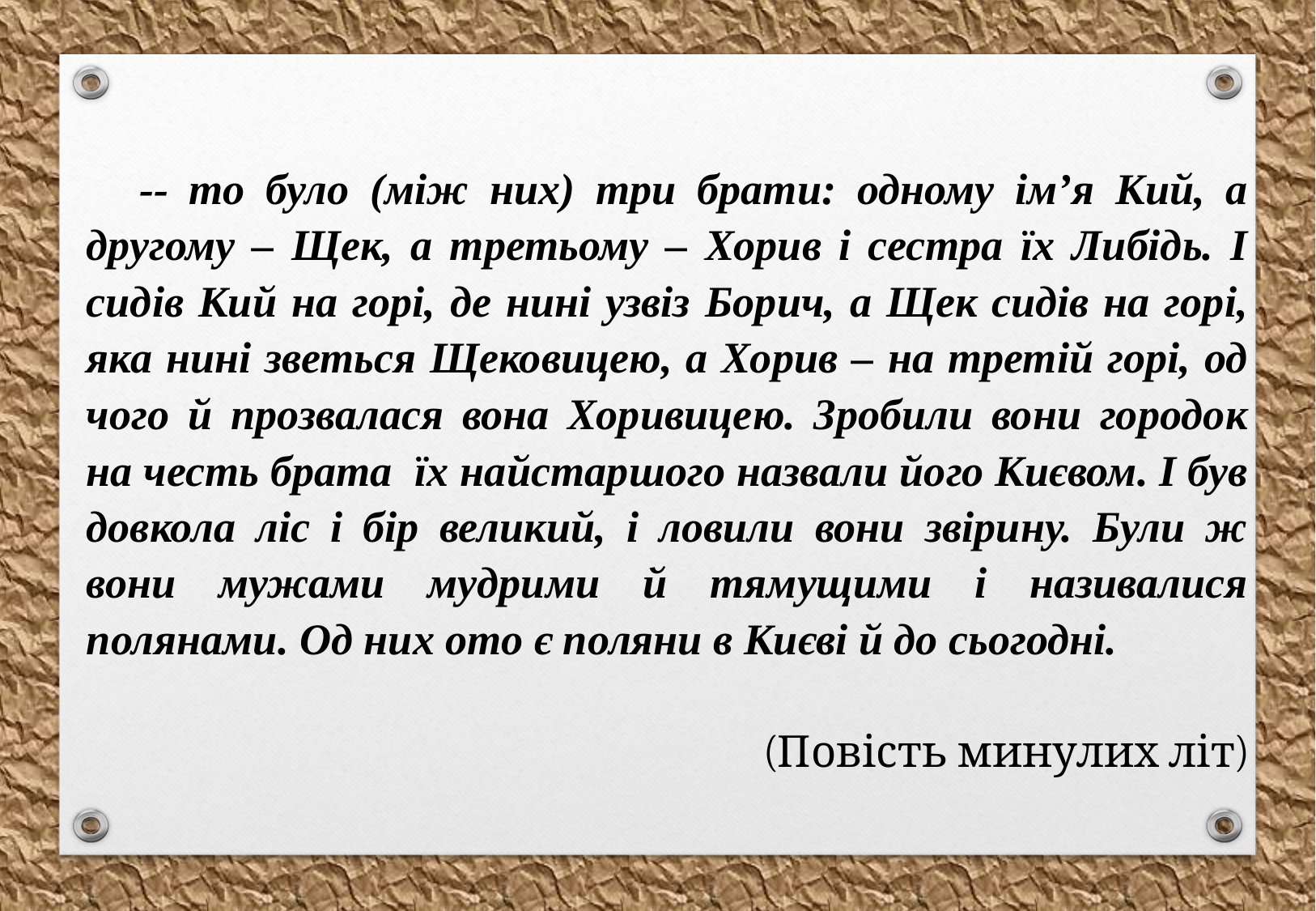

-- то було (між них) три брати: одному ім’я Кий, а другому – Щек, а третьому – Хорив і сестра їх Либідь. І сидів Кий на горі, де нині узвіз Борич, а Щек сидів на горі, яка нині зветься Щековицею, а Хорив – на третій горі, од чого й прозвалася вона Хоривицею. Зробили вони городок на честь брата  їх найстаршого назвали його Києвом. І був довкола ліс і бір великий, і ловили вони звірину. Були ж вони мужами мудрими й тямущими і називалися полянами. Од них ото є поляни в Києві й до сьогодні.

(Повість минулих літ)